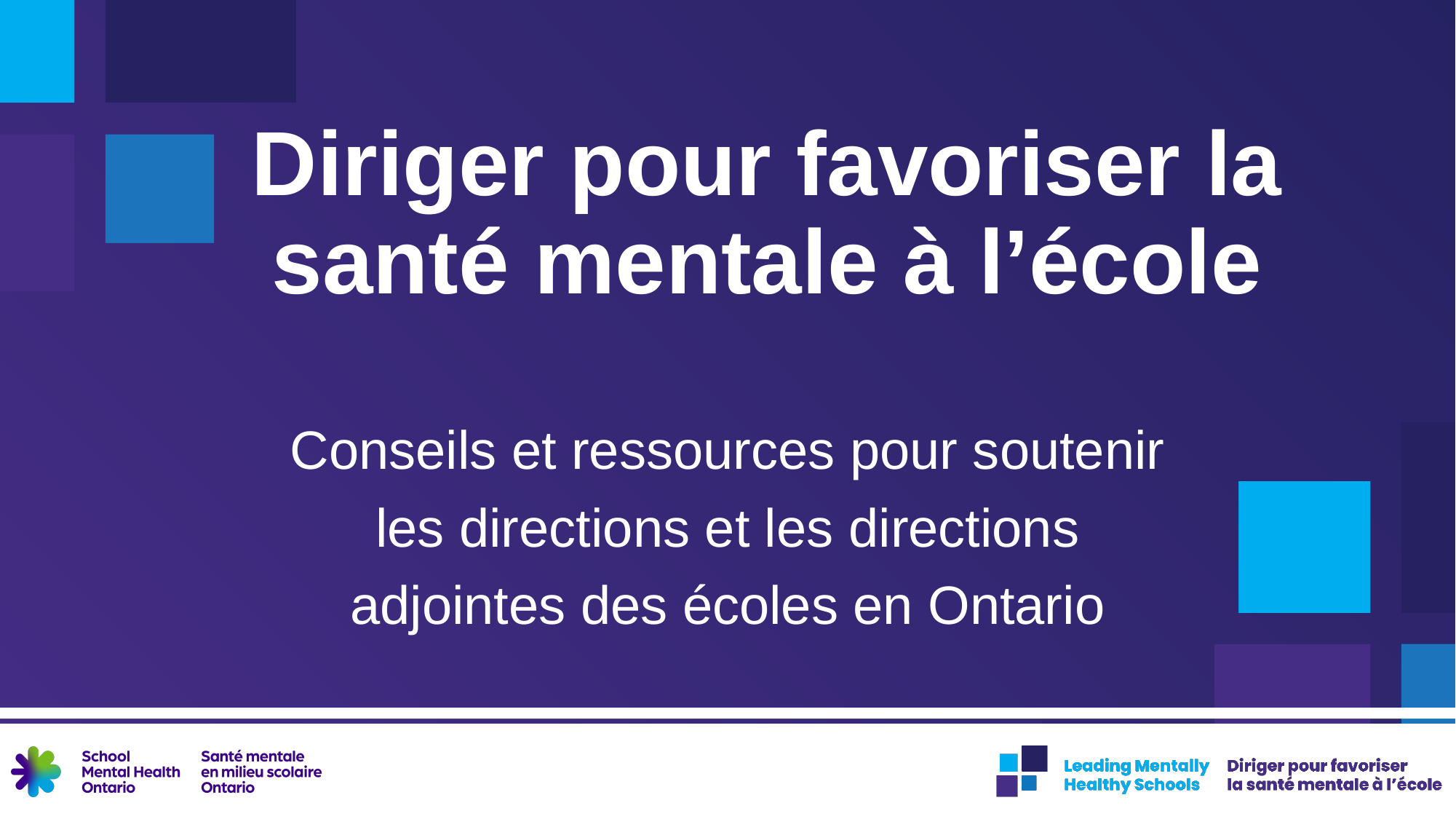

# Diriger pour favoriser la santé mentale à l’école

Conseils et ressources pour soutenir les directions et les directions adjointes des écoles en Ontario